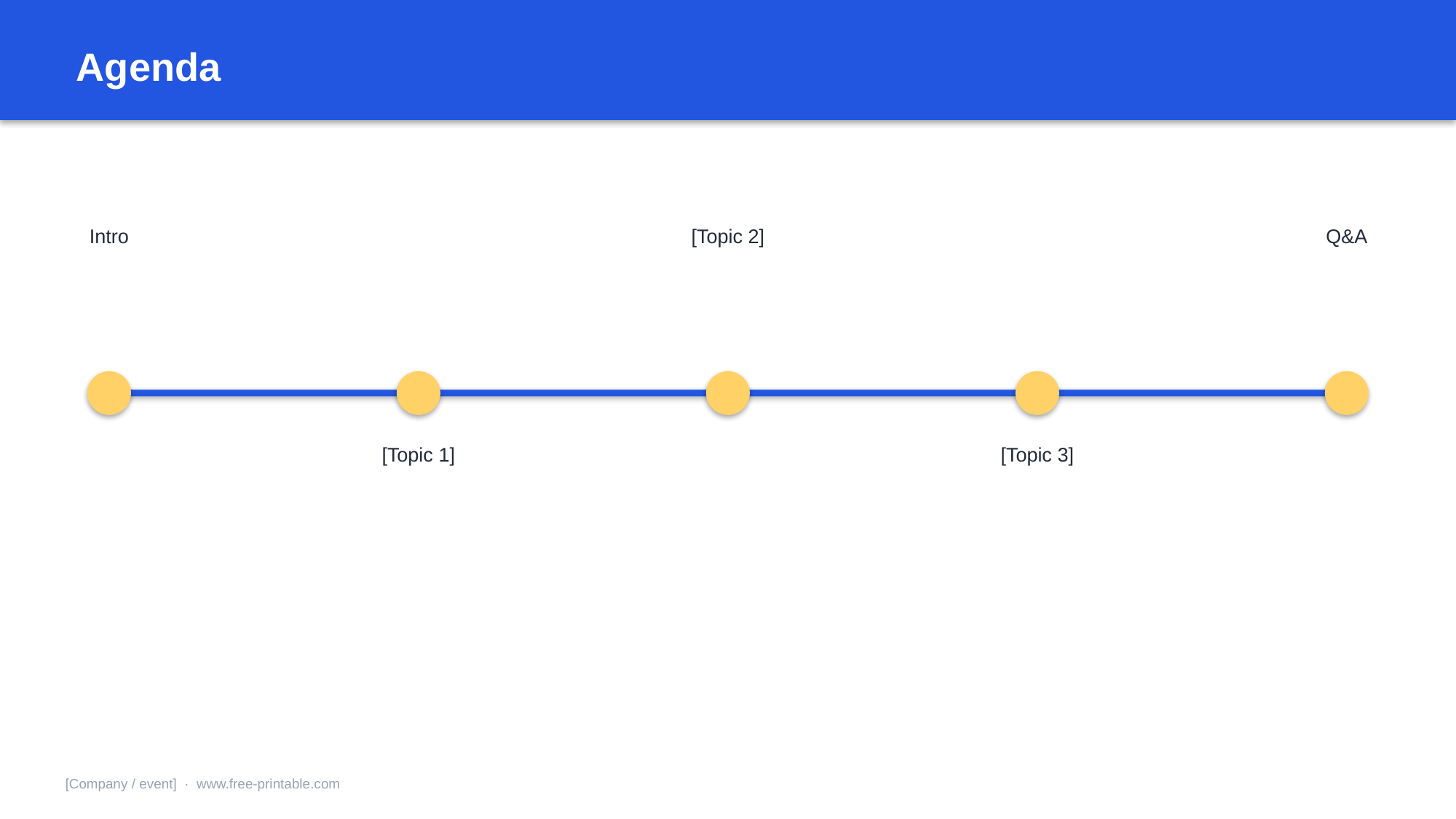

Agenda
Intro

[Topic 2]

Q&A

[Topic 1]

[Topic 3]

[Company / event]  ·  www.free-printable.com